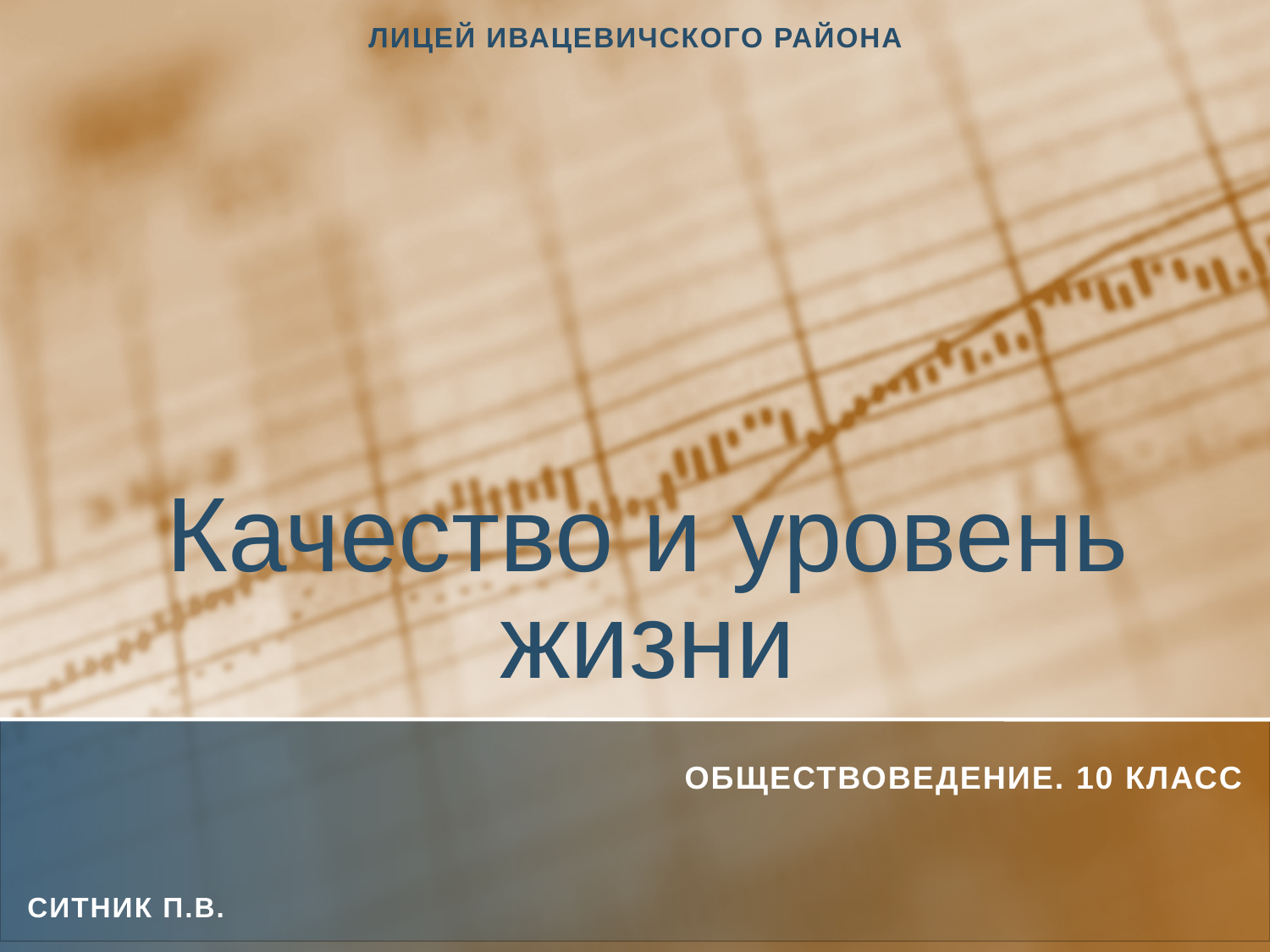

Лицей Ивацевичского района
# Качество и уровень жизни
Обществоведение. 10 класс
Ситник П.В.